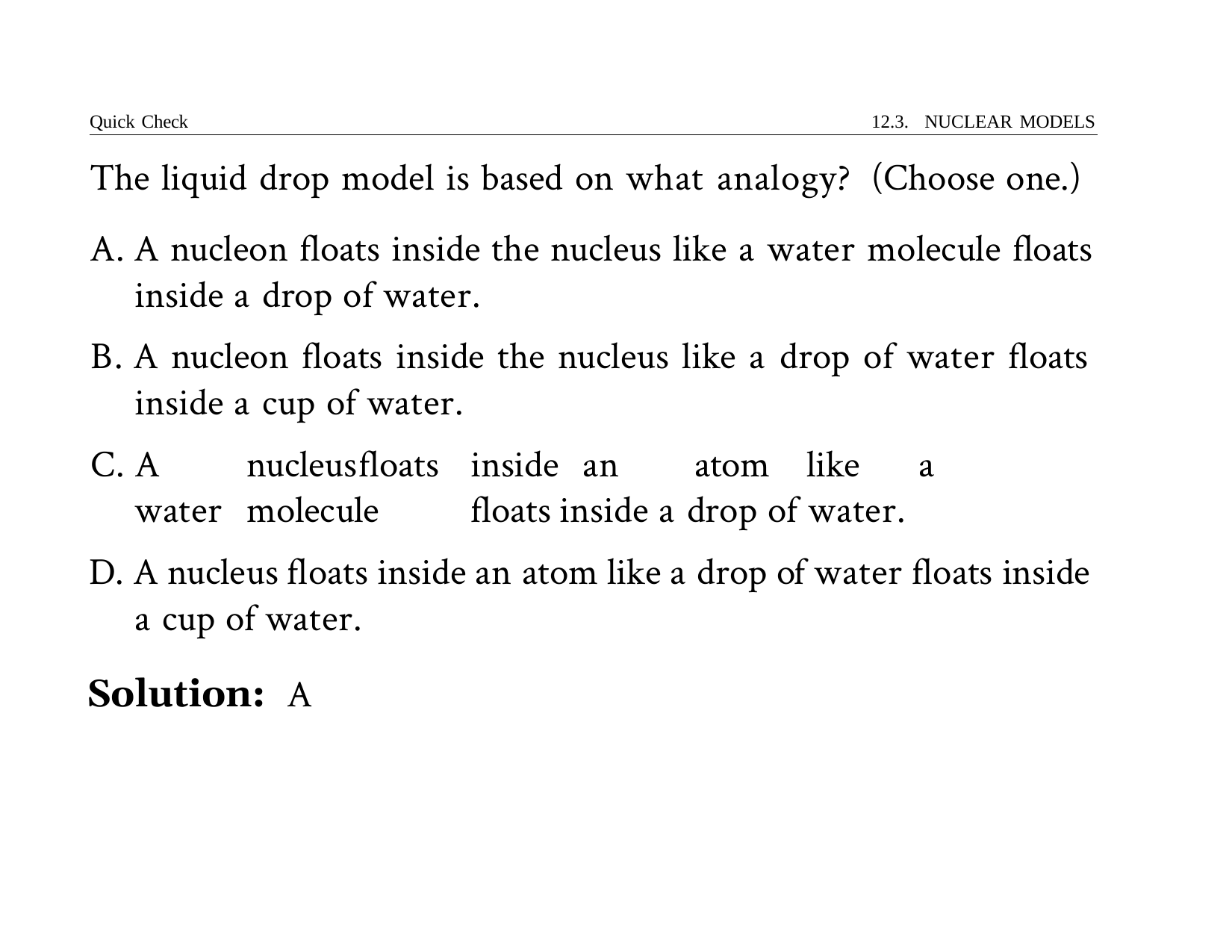

Quick Check	12.3.  NUCLEAR MODELS

# The liquid drop model is based on what analogy?	(Choose one.)
A. A nucleon floats inside the nucleus like a water molecule floats inside a drop of water.
B. A nucleon floats inside the nucleus like a drop of water floats inside a cup of water.
C. A	nucleus	floats	inside	an	atom	like	a	water	molecule	floats inside a drop of water.
D. A nucleus floats inside an atom like a drop of water floats inside a cup of water.
Solution:	A